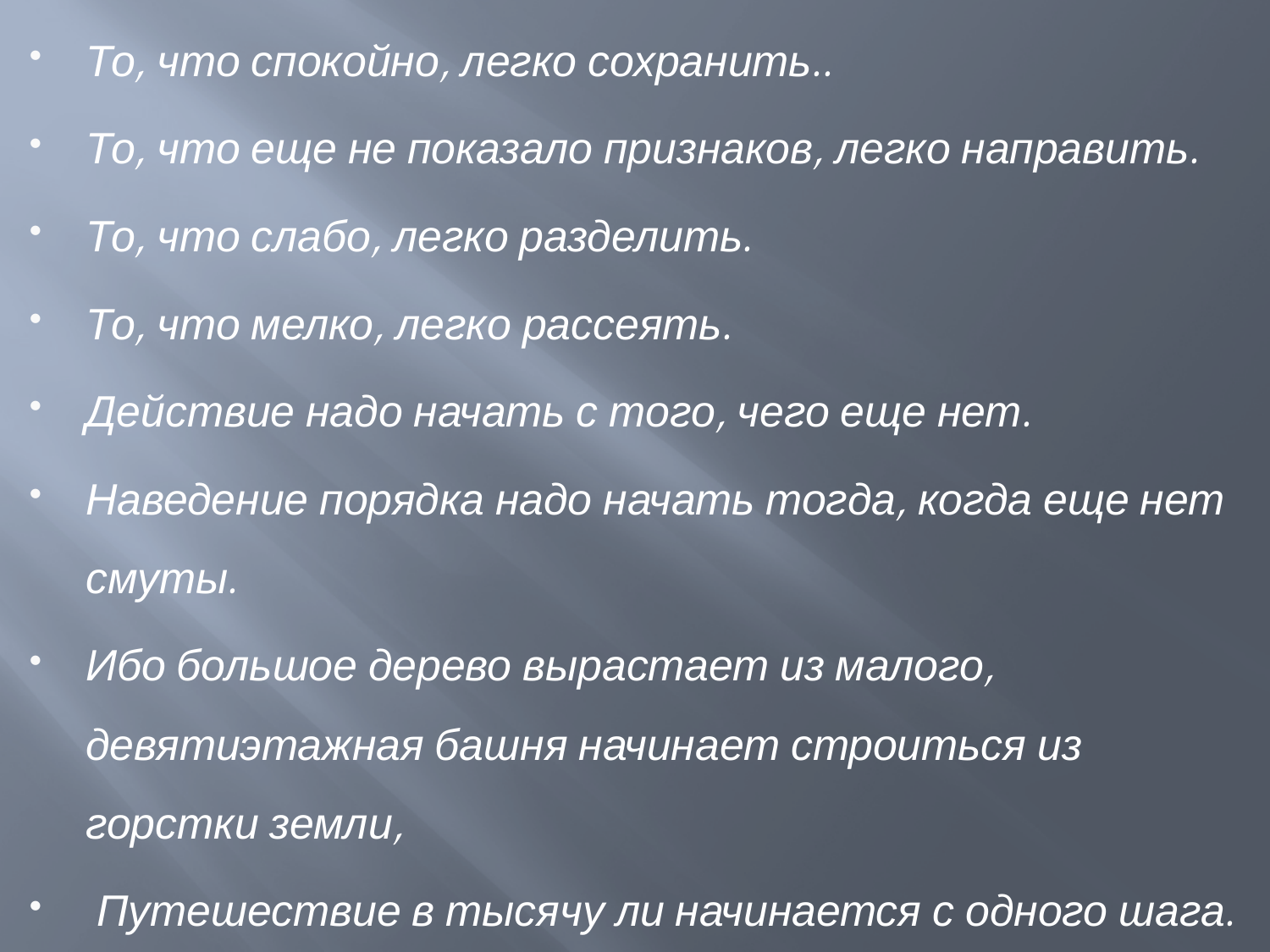

То, что спокойно, легко сохранить..
То, что еще не показало признаков, легко направить.
То, что слабо, легко разделить.
То, что мелко, легко рассеять.
Действие надо начать с того, чего еще нет.
Наведение порядка надо начать тогда, когда еще нет смуты.
Ибо большое дерево вырастает из малого, девятиэтажная башня начинает строиться из горстки земли,
 Путешествие в тысячу ли начинается с одного шага.